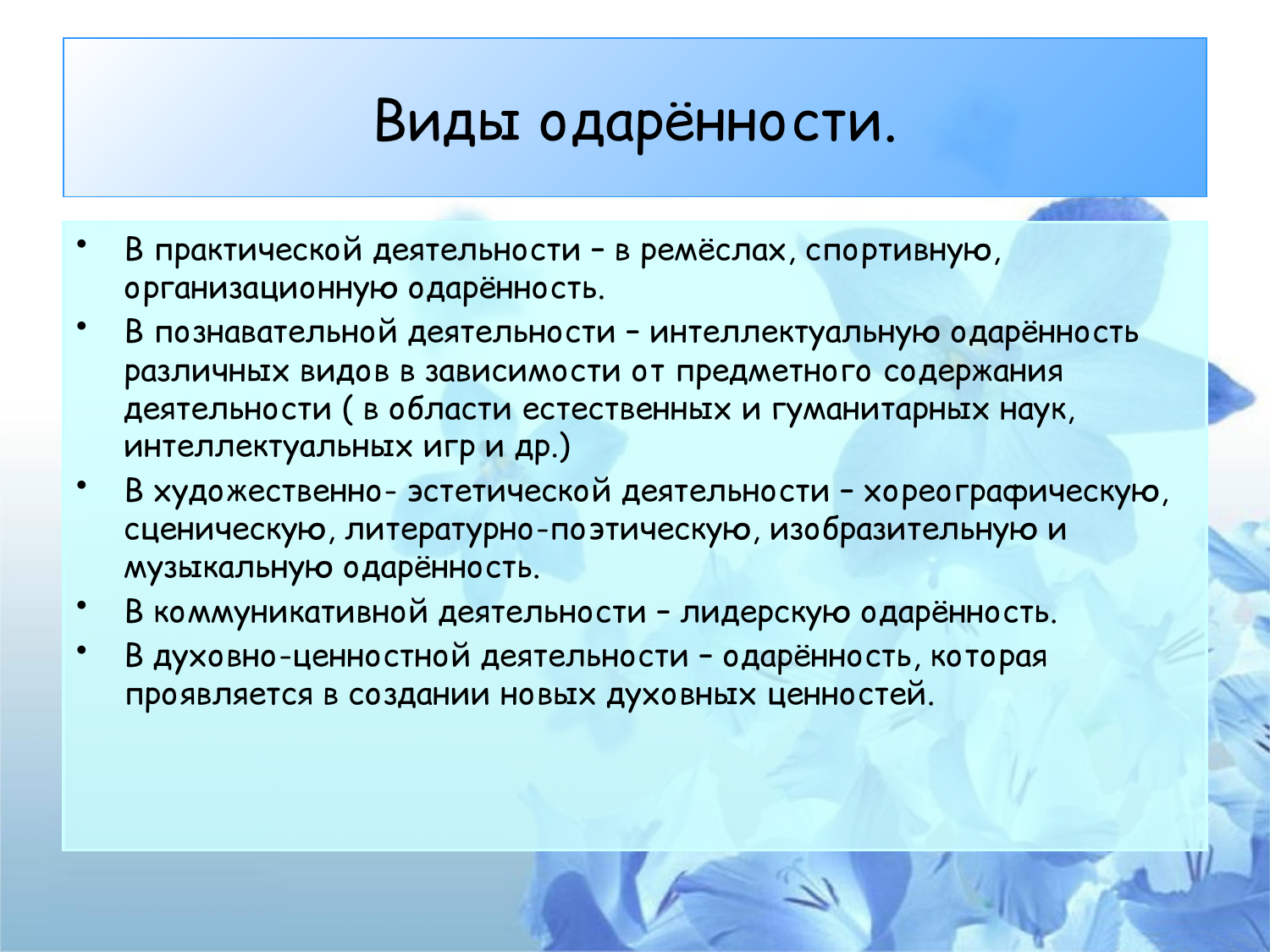

# Виды одарённости.
В практической деятельности – в ремёслах, спортивную, организационную одарённость.
В познавательной деятельности – интеллектуальную одарённость различных видов в зависимости от предметного содержания деятельности ( в области естественных и гуманитарных наук, интеллектуальных игр и др.)
В художественно- эстетической деятельности – хореографическую, сценическую, литературно-поэтическую, изобразительную и музыкальную одарённость.
В коммуникативной деятельности – лидерскую одарённость.
В духовно-ценностной деятельности – одарённость, которая проявляется в создании новых духовных ценностей.